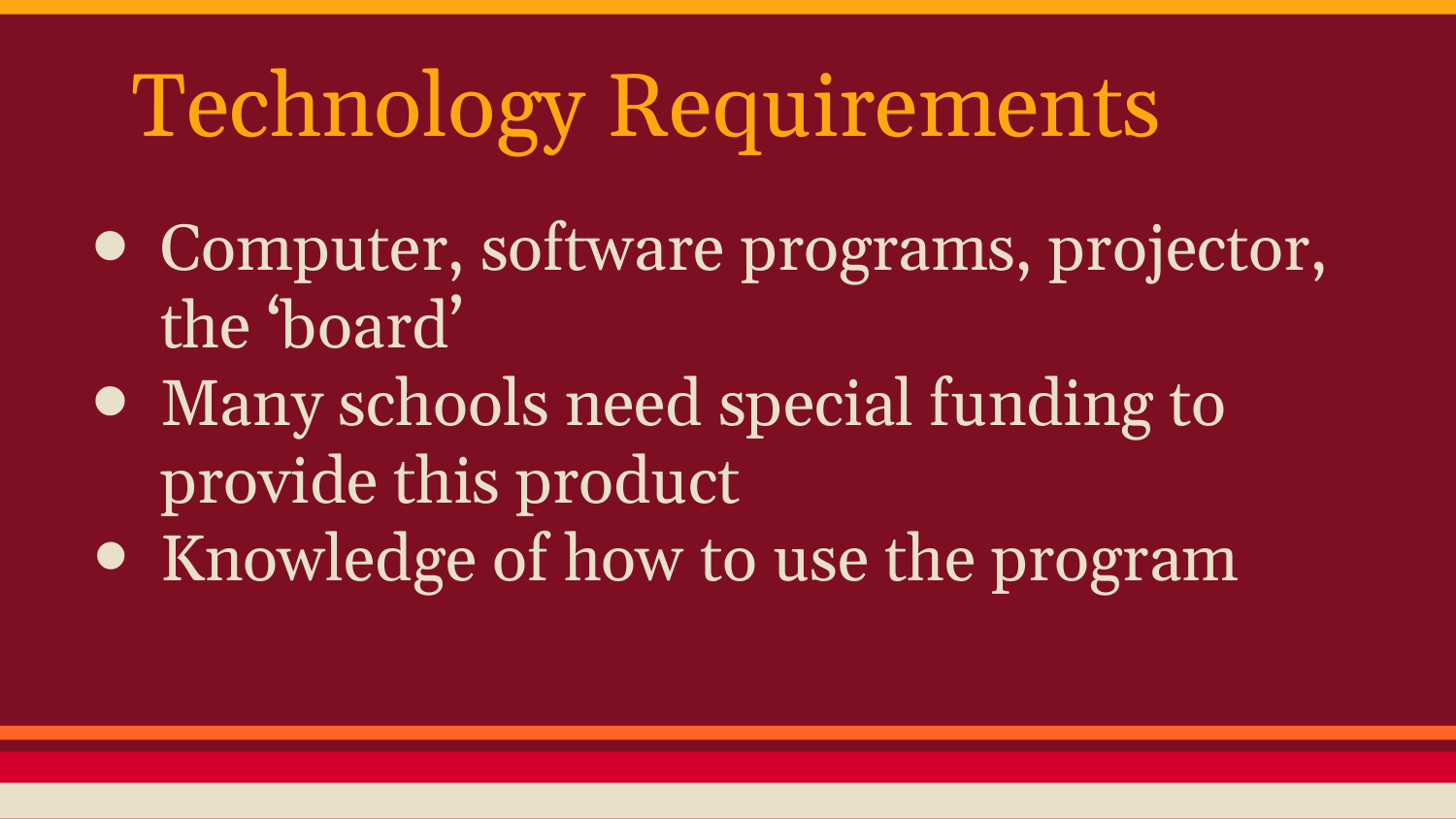

# Technology Requirements
Computer, software programs, projector, the ‘board’
Many schools need special funding to provide this product
Knowledge of how to use the program